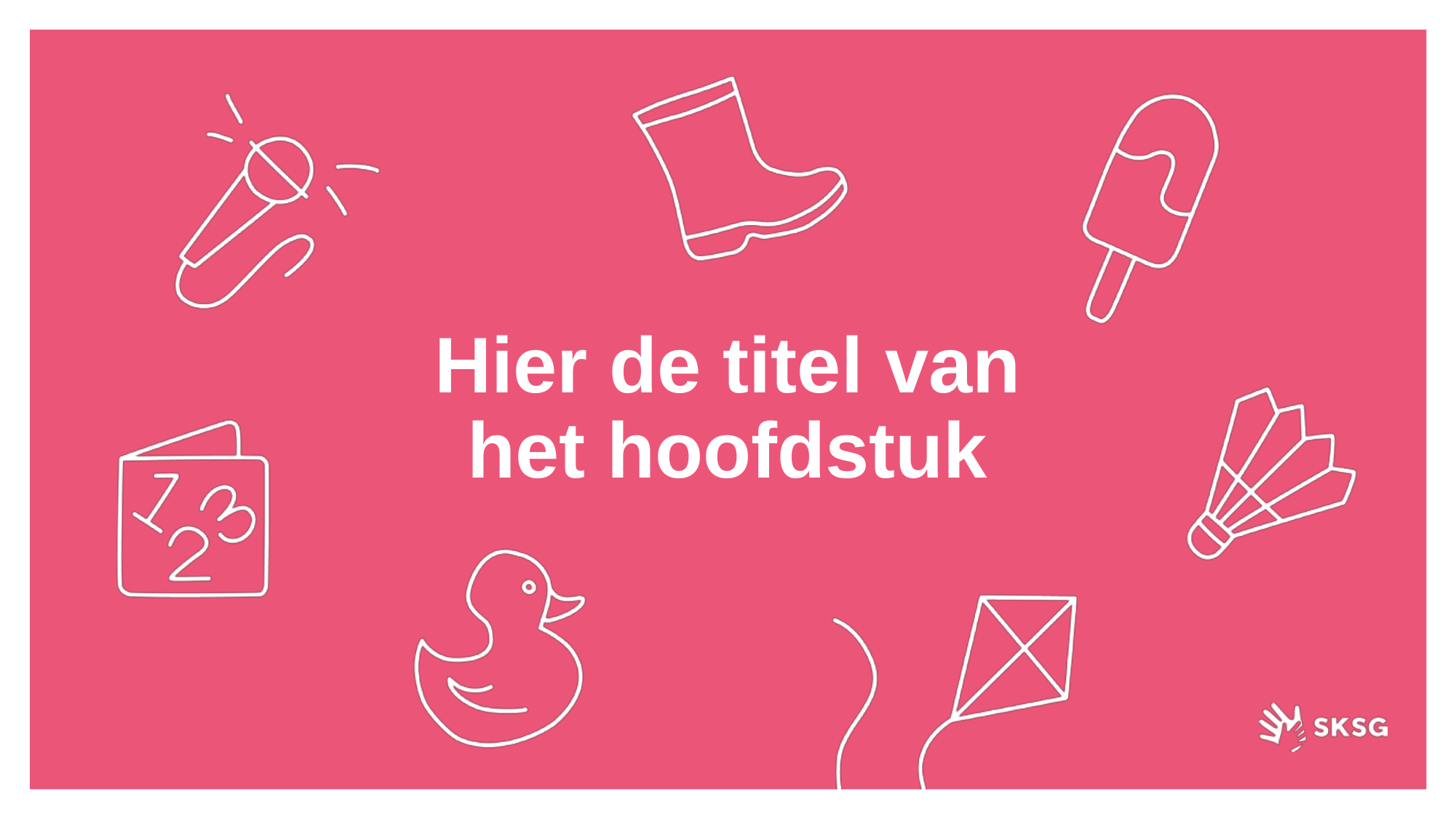

# Hier de titel van het hoofdstuk